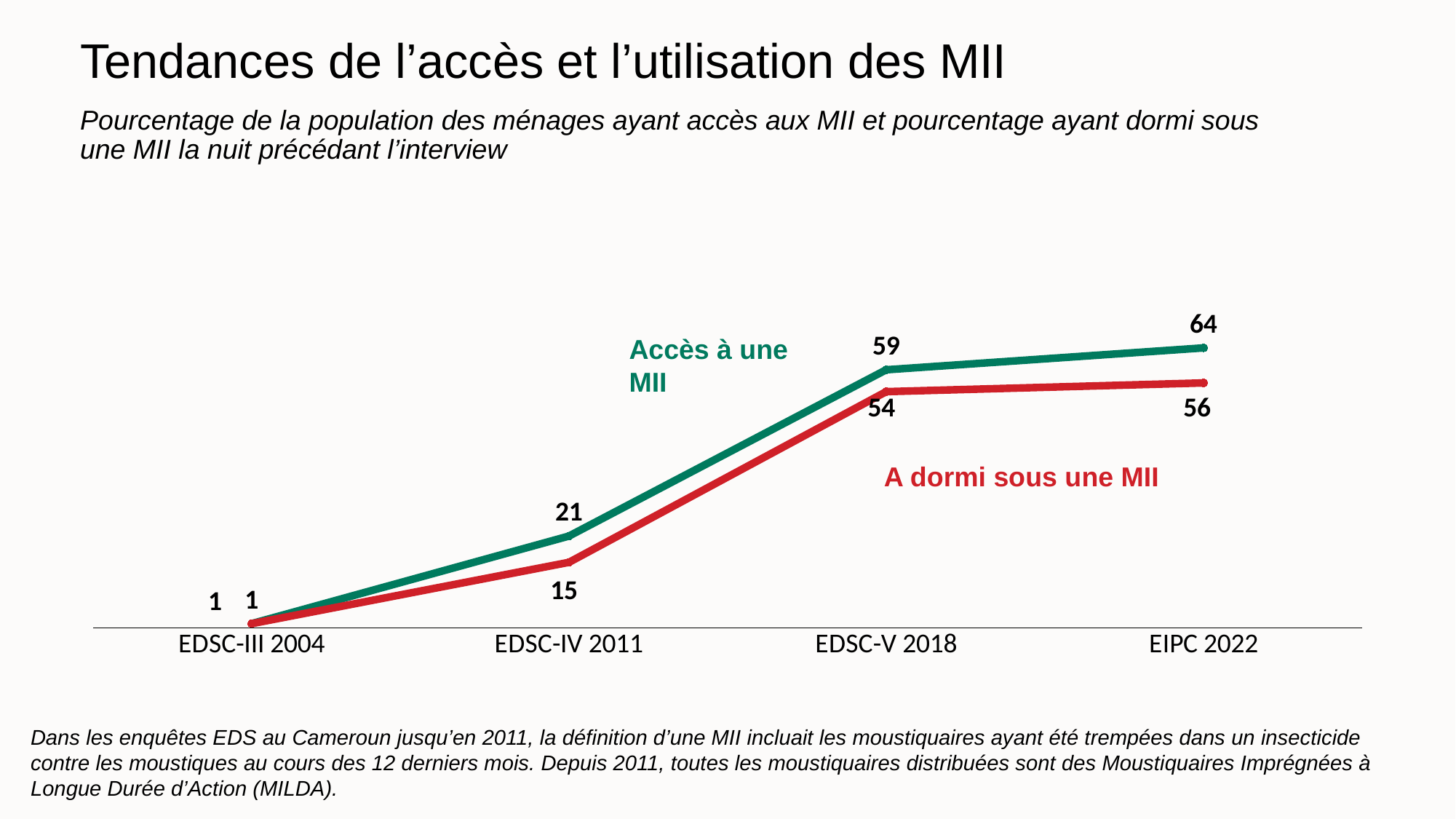

# Tendances de l’accès et l’utilisation des MII
Pourcentage de la population des ménages ayant accès aux MII et pourcentage ayant dormi sous
une MII la nuit précédant l’interview

### Chart

| Category | Access to an ITN | Slept under an ITN |
|---|---|---|
| EDSC-III 2004 | 1.0 | 1.0 |
| EDSC-IV 2011 | 21.0 | 15.0 |
| EDSC-V 2018 | 59.0 | 54.0 |
| EIPC 2022 | 64.0 | 56.0 |
Accès à une MII
A dormi sous une MII
Dans les enquêtes EDS au Cameroun jusqu’en 2011, la définition d’une MII incluait les moustiquaires ayant été trempées dans un insecticide contre les moustiques au cours des 12 derniers mois. Depuis 2011, toutes les moustiquaires distribuées sont des Moustiquaires Imprégnées à Longue Durée d’Action (MILDA).